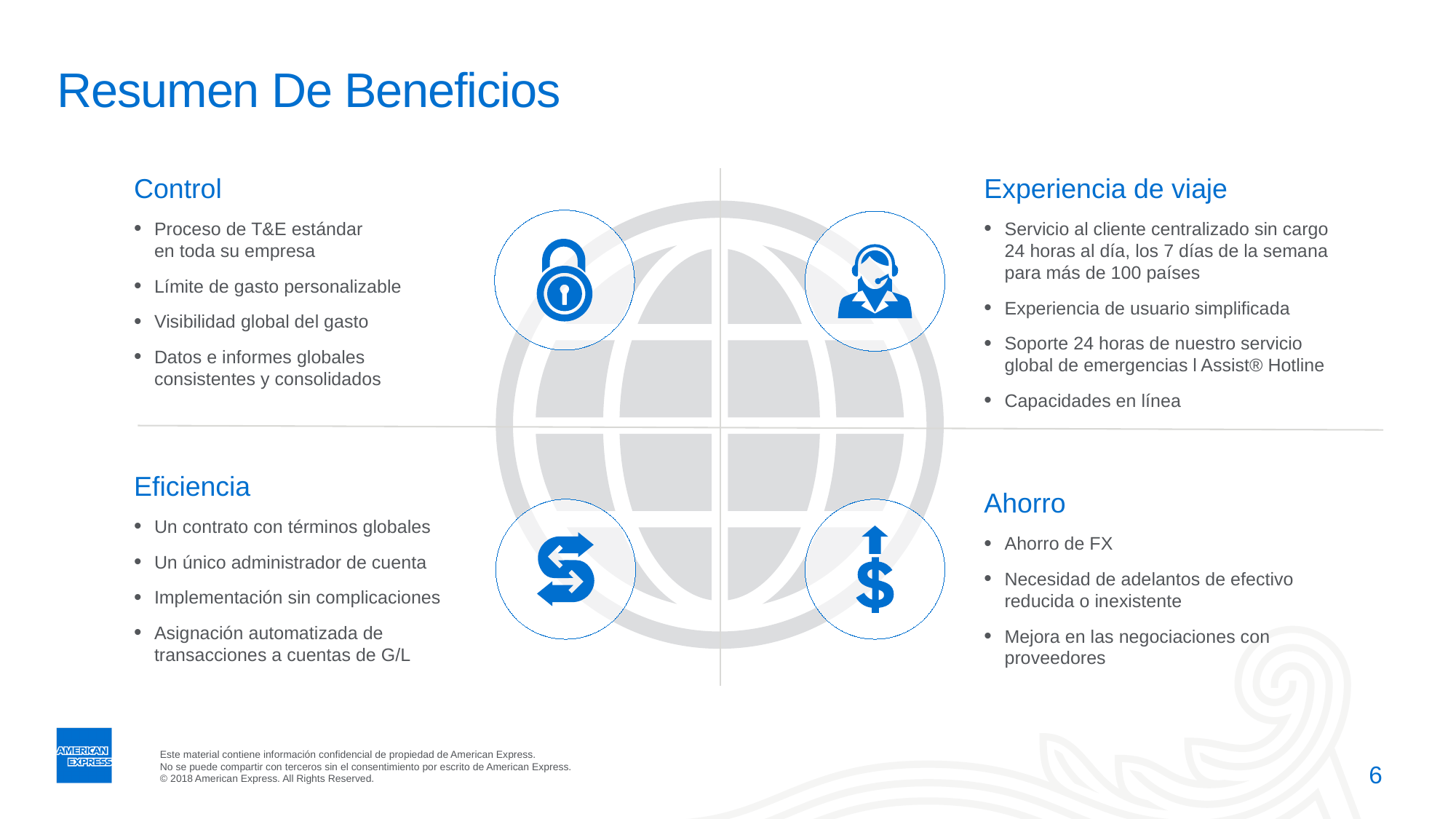

# Resumen De Beneficios
Control
Proceso de T&E estándar
en toda su empresa
Límite de gasto personalizable
Visibilidad global del gasto
Datos e informes globales
consistentes y consolidados
Experiencia de viaje
Servicio al cliente centralizado sin cargo 24 horas al día, los 7 días de la semana para más de 100 países
Experiencia de usuario simplificada
Soporte 24 horas de nuestro servicio global de emergencias l Assist® Hotline
Capacidades en línea

Eficiencia
Un contrato con términos globales
Un único administrador de cuenta
Implementación sin complicaciones
Asignación automatizada de transacciones a cuentas de G/L
Ahorro
Ahorro de FX
Necesidad de adelantos de efectivo reducida o inexistente
Mejora en las negociaciones con proveedores

6